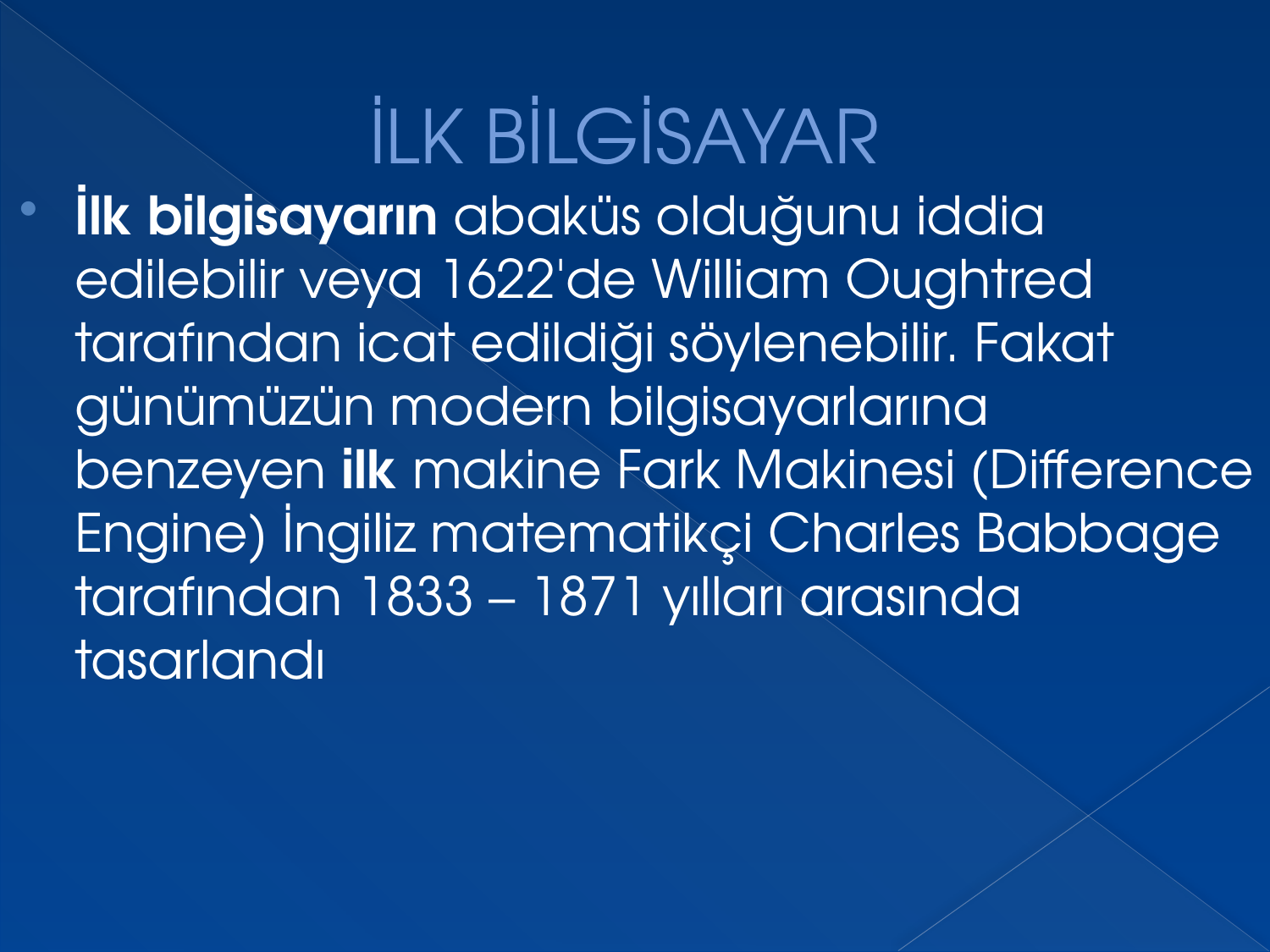

# İLK BİLGİSAYAR
İlk bilgisayarın abaküs olduğunu iddia edilebilir veya 1622'de William Oughtred tarafından icat edildiği söylenebilir. Fakat günümüzün modern bilgisayarlarına benzeyen ilk makine Fark Makinesi (Difference Engine) İngiliz matematikçi Charles Babbage tarafından 1833 – 1871 yılları arasında tasarlandı